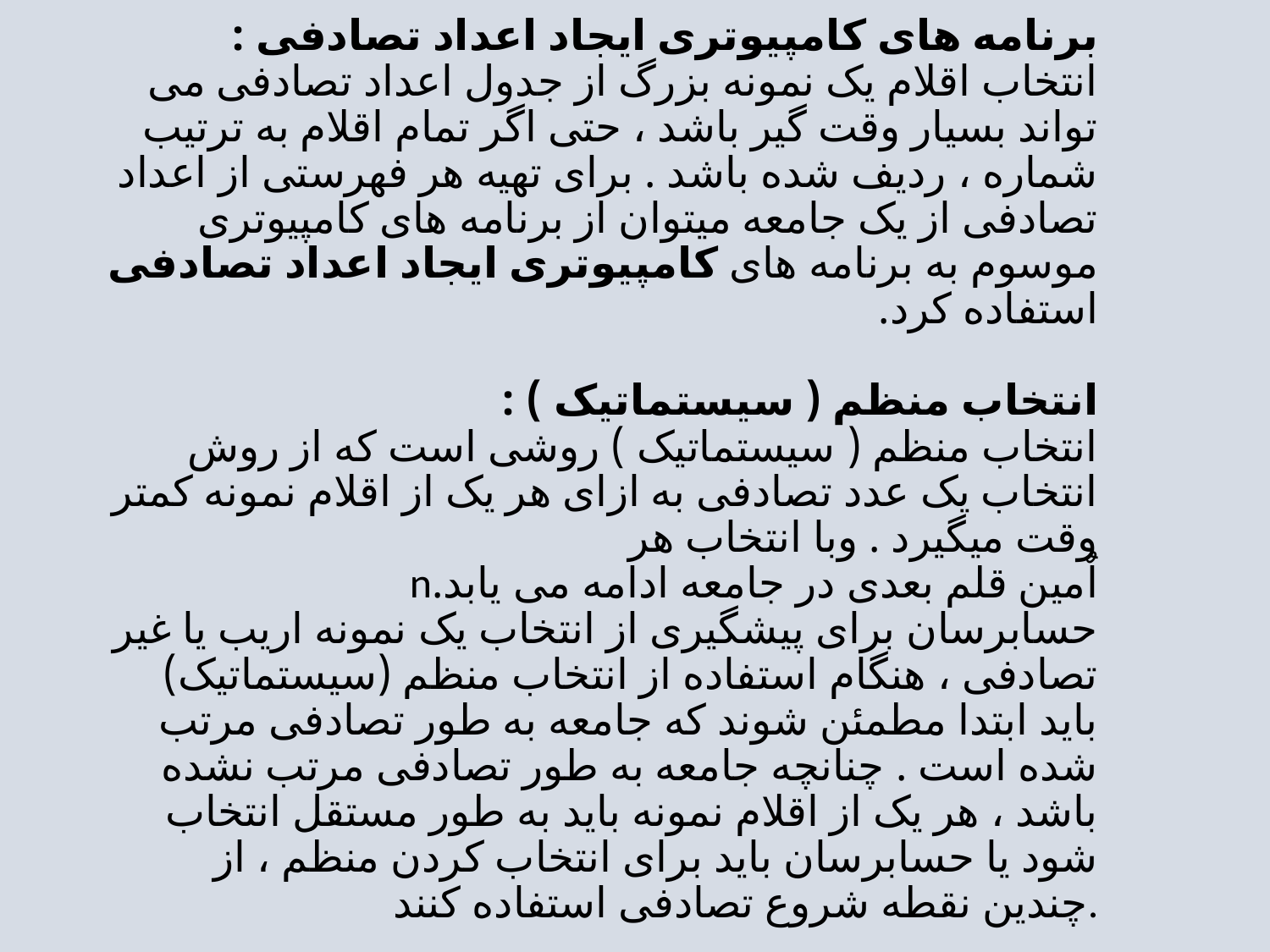

# برنامه های کامپیوتری ایجاد اعداد تصادفی : انتخاب اقلام یک نمونه بزرگ از جدول اعداد تصادفی می تواند بسیار وقت گیر باشد ، حتی اگر تمام اقلام به ترتیب شماره ، ردیف شده باشد . برای تهیه هر فهرستی از اعداد تصادفی از یک جامعه میتوان از برنامه های کامپیوتری موسوم به برنامه های کامپیوتری ایجاد اعداد تصادفی استفاده کرد. انتخاب منظم ( سیستماتیک ) : انتخاب منظم ( سیستماتیک ) روشی است که از روش انتخاب یک عدد تصادفی به ازای هر یک از اقلام نمونه کمتر وقت میگیرد . وبا انتخاب هر nاٌمین قلم بعدی در جامعه ادامه می یابد. حسابرسان برای پیشگیری از انتخاب یک نمونه اریب یا غیر تصادفی ، هنگام استفاده از انتخاب منظم (سیستماتیک) باید ابتدا مطمئن شوند که جامعه به طور تصادفی مرتب شده است . چنانچه جامعه به طور تصادفی مرتب نشده باشد ، هر یک از اقلام نمونه باید به طور مستقل انتخاب شود یا حسابرسان باید برای انتخاب کردن منظم ، از چندین نقطه شروع تصادفی استفاده کنند.